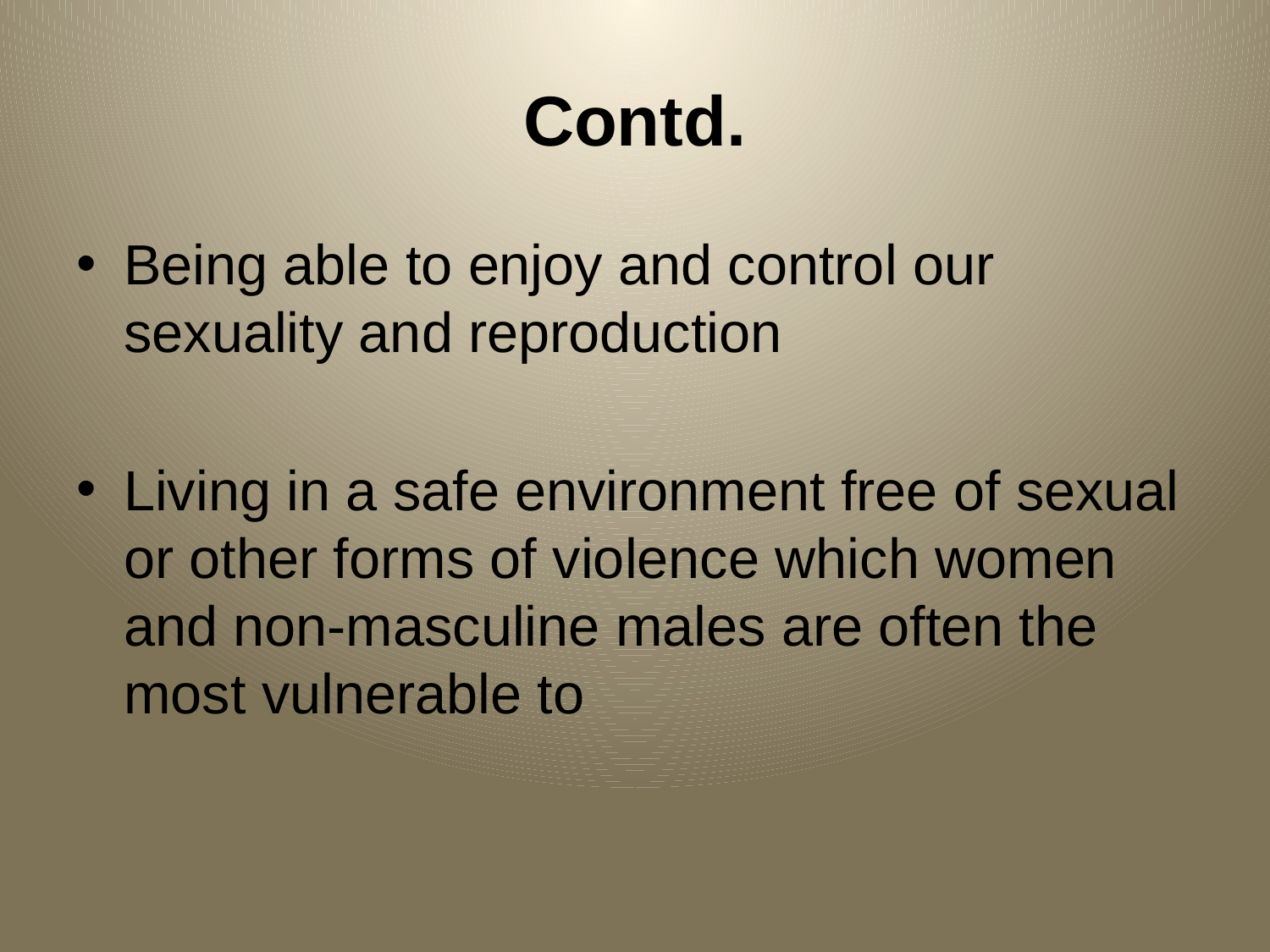

# Contd.
Being able to enjoy and control our sexuality and reproduction

Living in a safe environment free of sexual or other forms of violence which women and non-masculine males are often the most vulnerable to